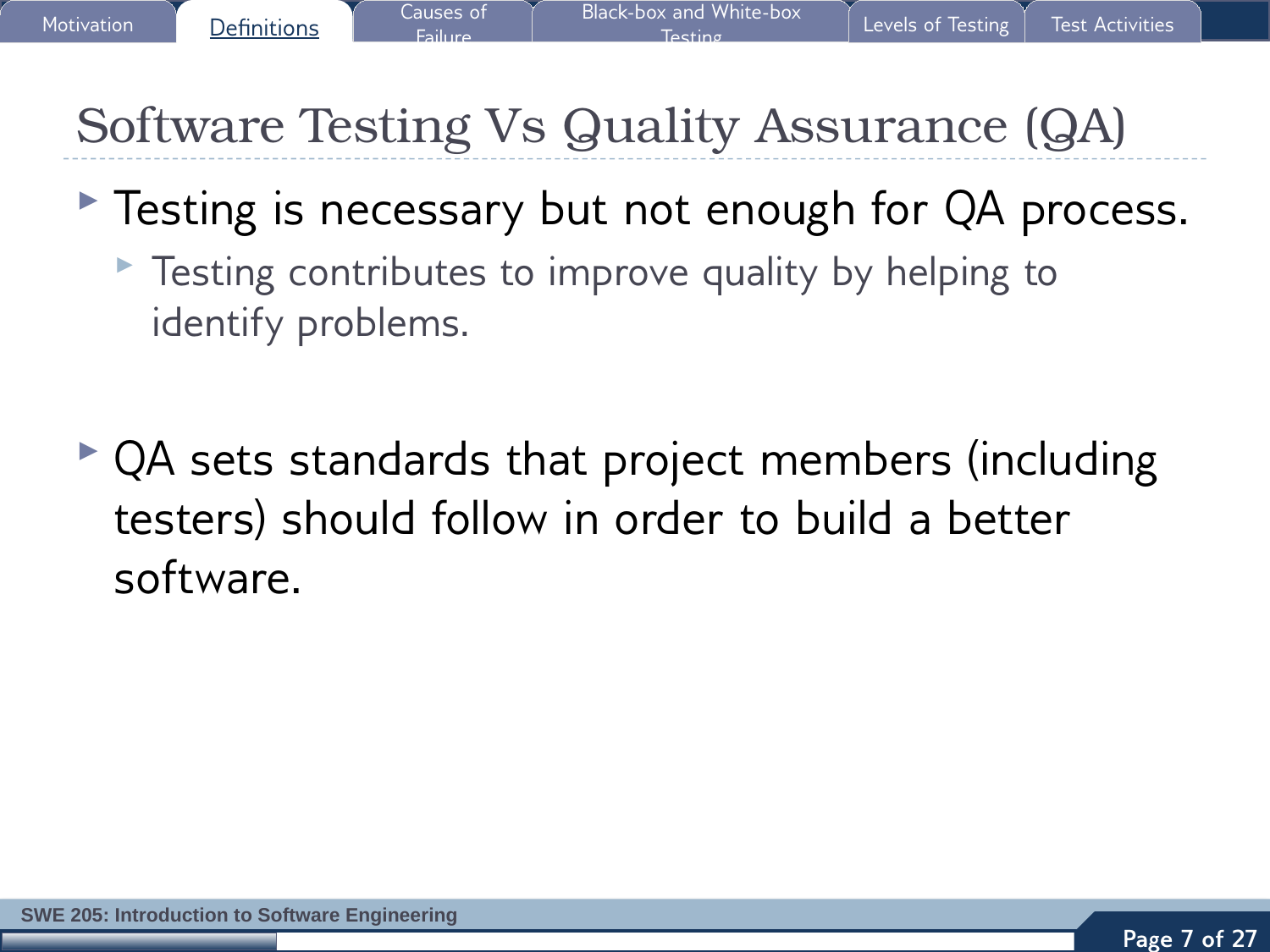

Motivation
Definitions
Causes of Failure
Black-box and White-box Testing
Levels of Testing
Test Activities
# Software Testing Vs Quality Assurance (QA)
Testing is necessary but not enough for QA process.
Testing contributes to improve quality by helping to identify problems.

QA sets standards that project members (including testers) should follow in order to build a better software.
7
Page 7 of 27